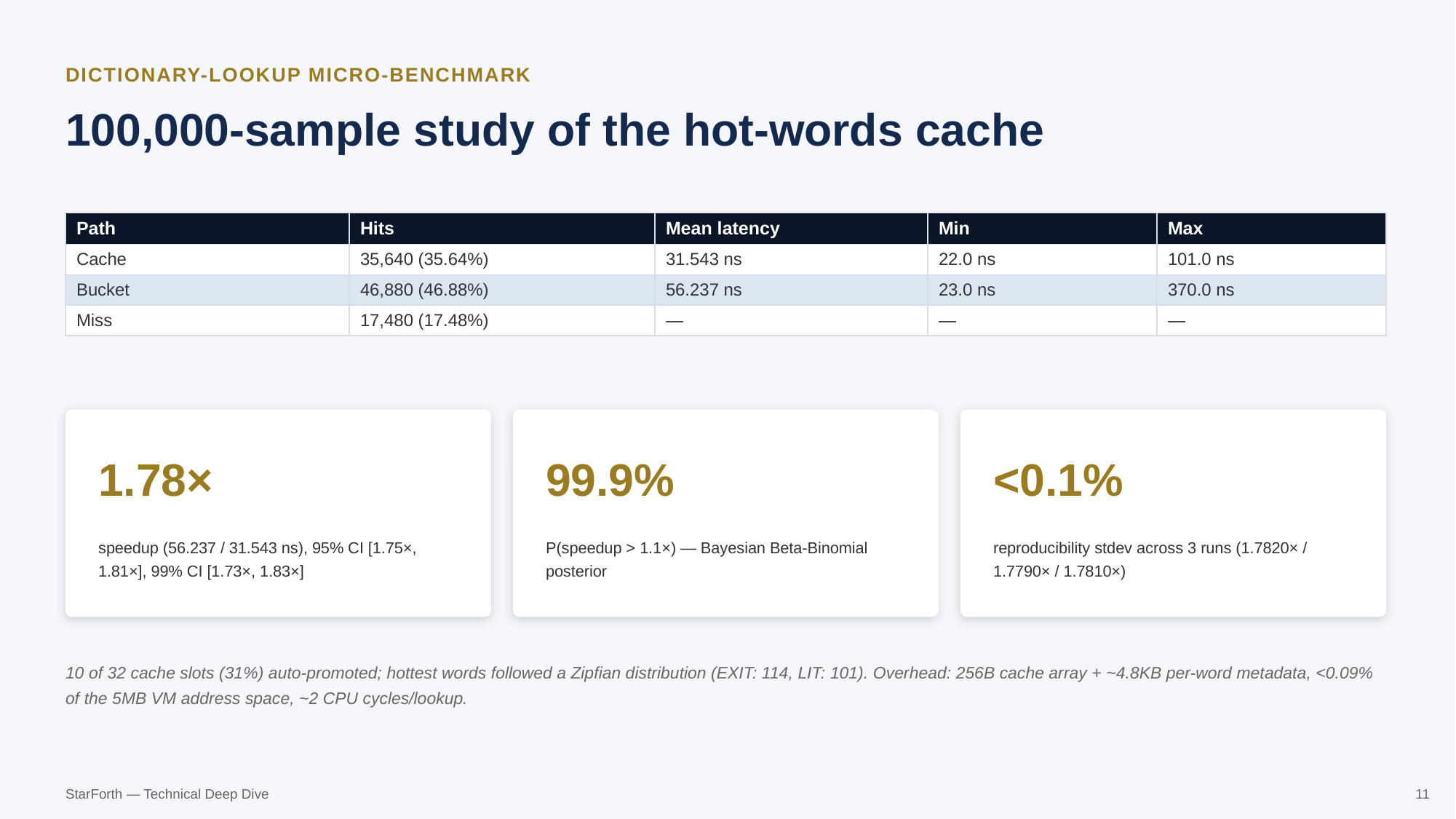

DICTIONARY-LOOKUP MICRO-BENCHMARK
100,000-sample study of the hot-words cache
| Path | Hits | Mean latency | Min | Max |
| --- | --- | --- | --- | --- |
| Cache | 35,640 (35.64%) | 31.543 ns | 22.0 ns | 101.0 ns |
| Bucket | 46,880 (46.88%) | 56.237 ns | 23.0 ns | 370.0 ns |
| Miss | 17,480 (17.48%) | — | — | — |

1.78×
99.9%
<0.1%
speedup (56.237 / 31.543 ns), 95% CI [1.75×, 1.81×], 99% CI [1.73×, 1.83×]
P(speedup > 1.1×) — Bayesian Beta-Binomial posterior
reproducibility stdev across 3 runs (1.7820× / 1.7790× / 1.7810×)

10 of 32 cache slots (31%) auto-promoted; hottest words followed a Zipfian distribution (EXIT: 114, LIT: 101). Overhead: 256B cache array + ~4.8KB per-word metadata, <0.09% of the 5MB VM address space, ~2 CPU cycles/lookup.
StarForth — Technical Deep Dive
11